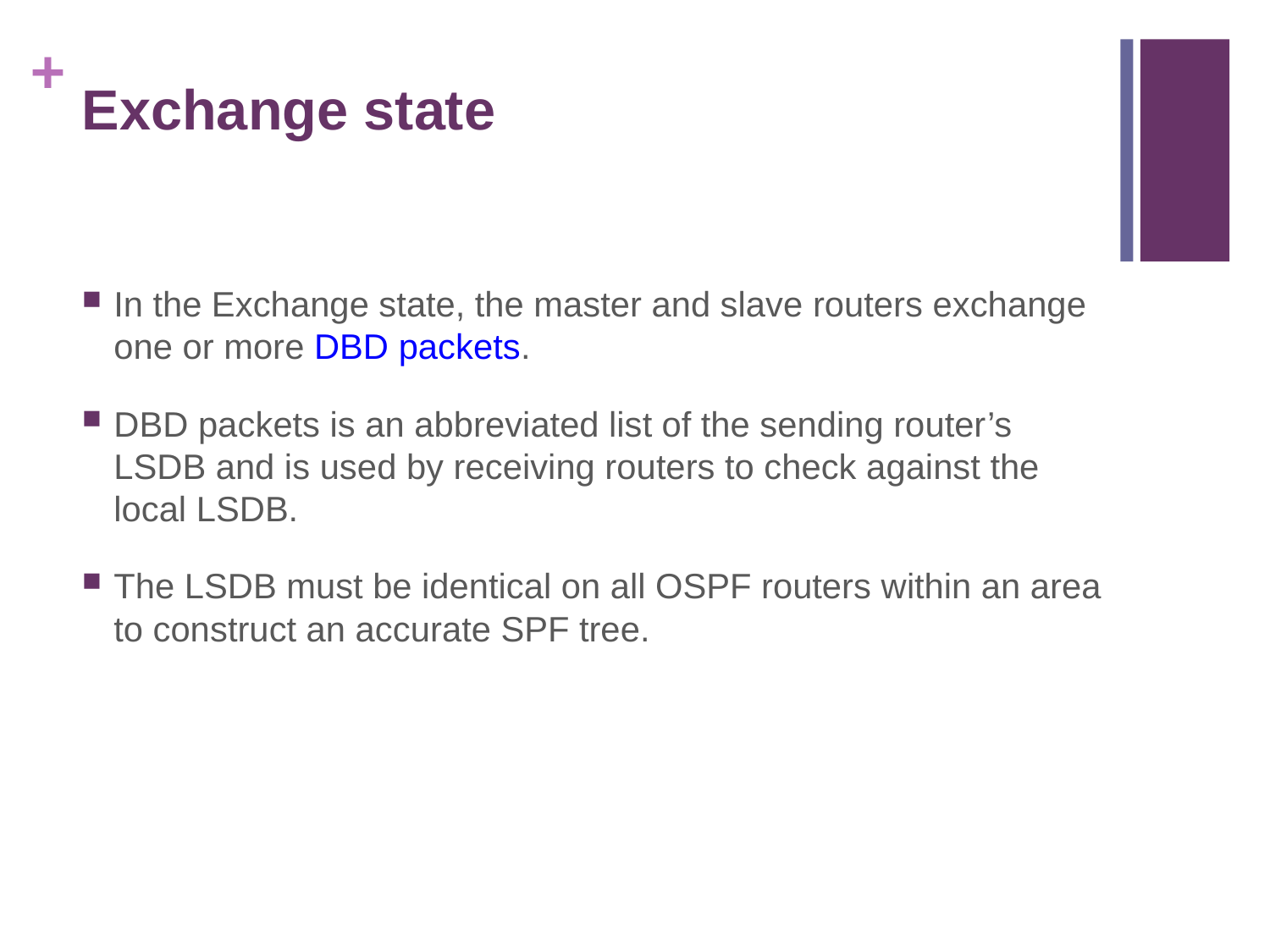

# Exchange state
In the Exchange state, the master and slave routers exchange one or more DBD packets.
DBD packets is an abbreviated list of the sending router’s LSDB and is used by receiving routers to check against the local LSDB.
The LSDB must be identical on all OSPF routers within an area to construct an accurate SPF tree.